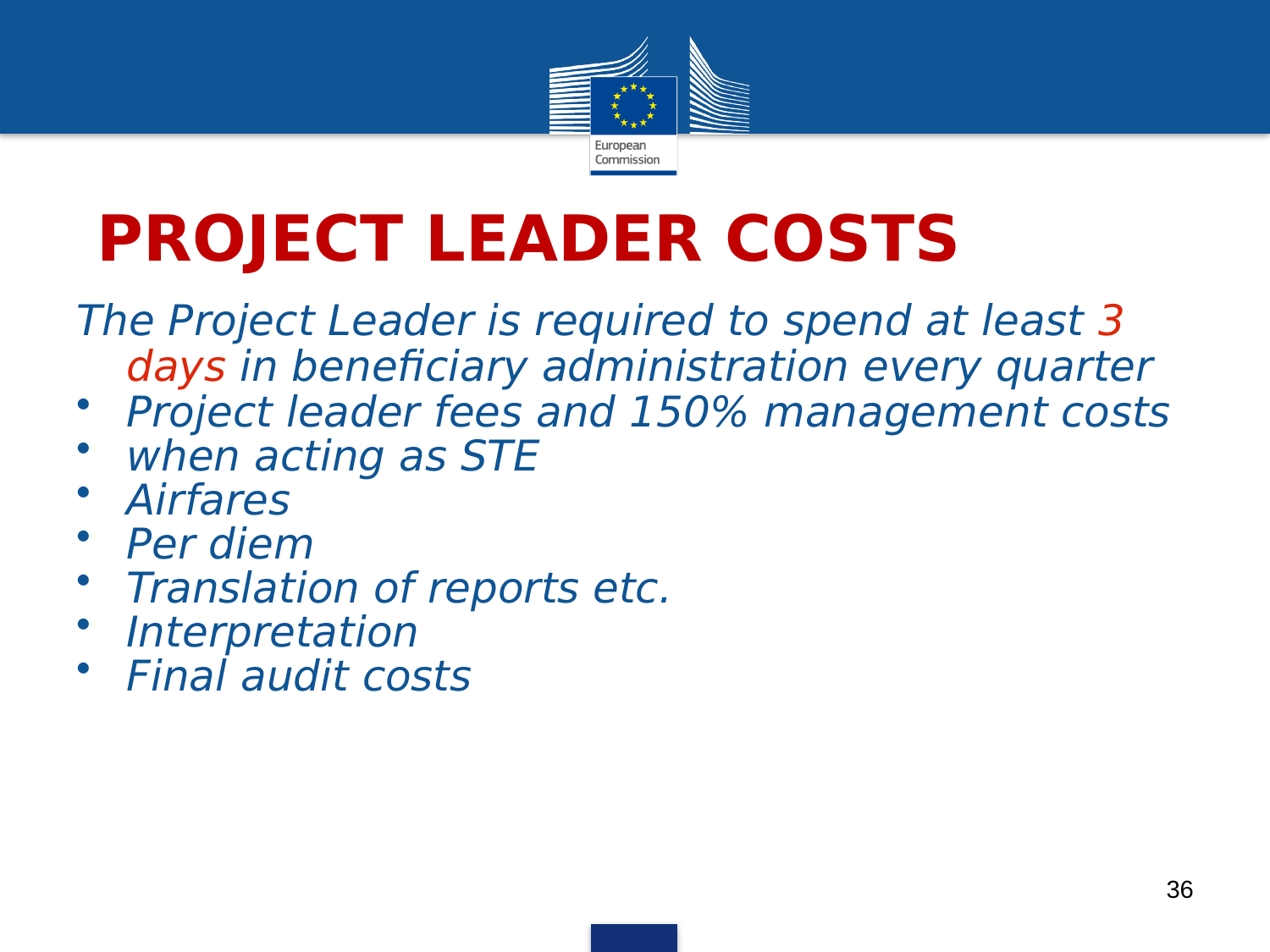

# PROJECT LEADER COSTS

The Project Leader is required to spend at least 3 days in beneficiary administration every quarter
Project leader fees and 150% management costs
when acting as STE
Airfares
Per diem
Translation of reports etc.
Interpretation
Final audit costs

36